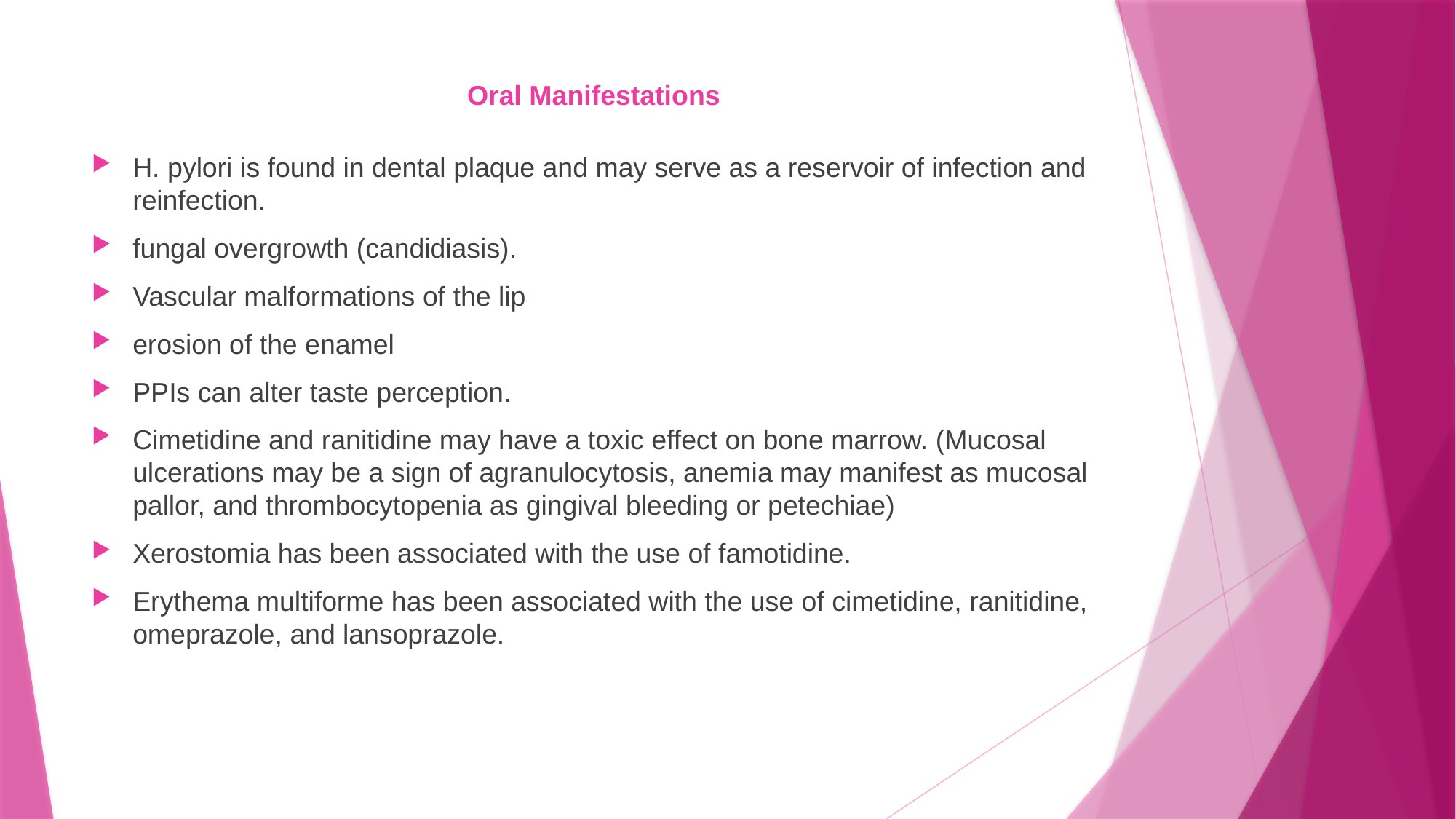

# Oral Manifestations
H. pylori is found in dental plaque and may serve as a reservoir of infection and reinfection.
fungal overgrowth (candidiasis).
Vascular malformations of the lip
erosion of the enamel
PPIs can alter taste perception.
Cimetidine and ranitidine may have a toxic effect on bone marrow. (Mucosal ulcerations may be a sign of agranulocytosis, anemia may manifest as mucosal pallor, and thrombocytopenia as gingival bleeding or petechiae)
Xerostomia has been associated with the use of famotidine.
Erythema multiforme has been associated with the use of cimetidine, ranitidine, omeprazole, and lansoprazole.